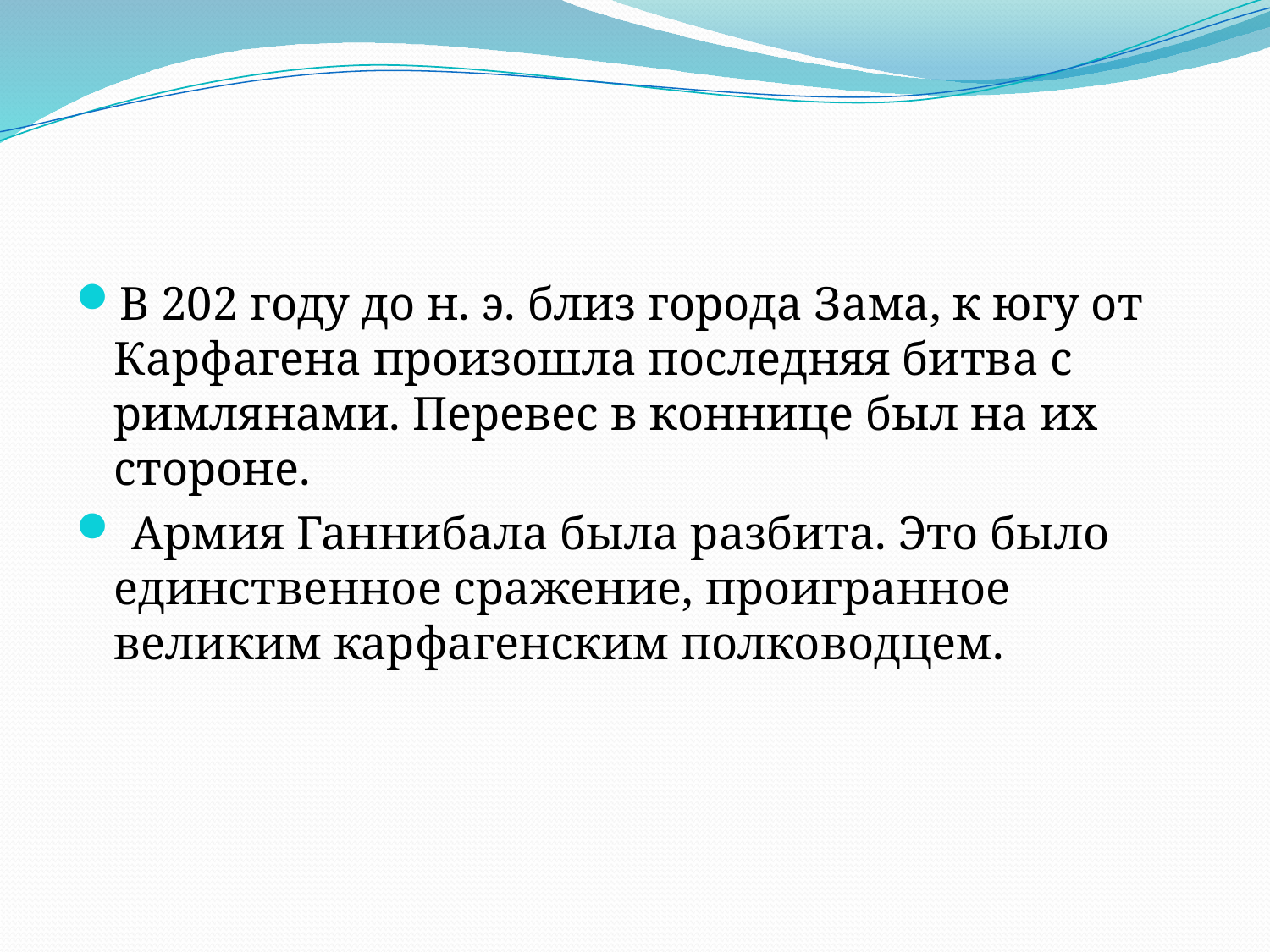

#
В 202 году до н. э. близ города Зама, к югу от Карфагена произошла последняя битва с римлянами. Перевес в коннице был на их стороне.
 Армия Ганнибала была разбита. Это было единственное сражение, проигранное великим карфагенским полководцем.